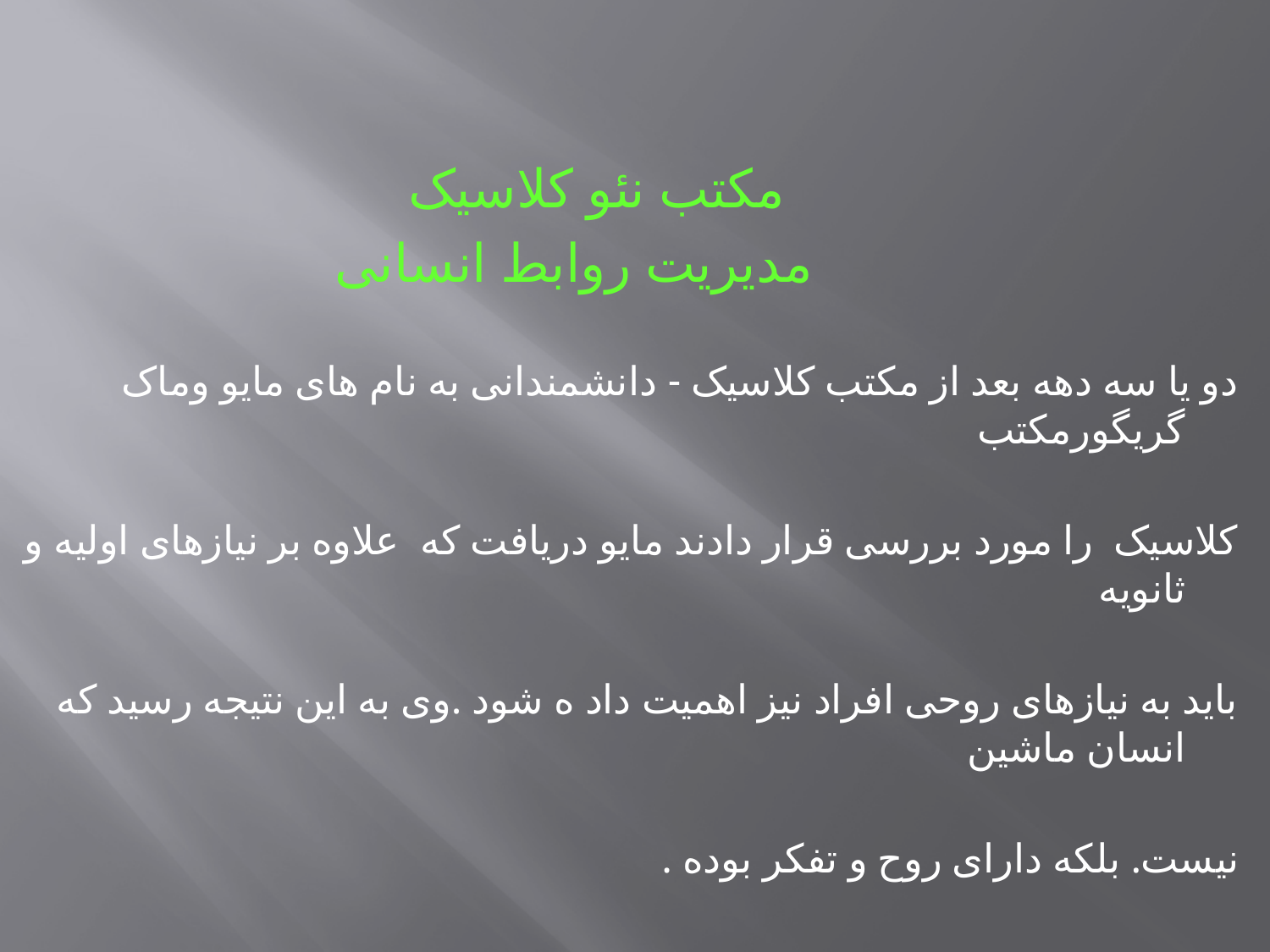

مکتب نئو کلاسیک
                               مدیریت روابط انسانی

دو یا سه دهه بعد از مکتب کلاسیک - دانشمندانی به نام های مایو وماک گریگورمکتب

کلاسیک  را مورد بررسی قرار دادند مایو دریافت که  علاوه بر نیازهای اولیه و ثانویه

باید به نیازهای روحی افراد نیز اهمیت داد ه شود .وی به این نتیجه رسید که انسان ماشین

نیست. بلکه دارای روح و تفکر بوده .